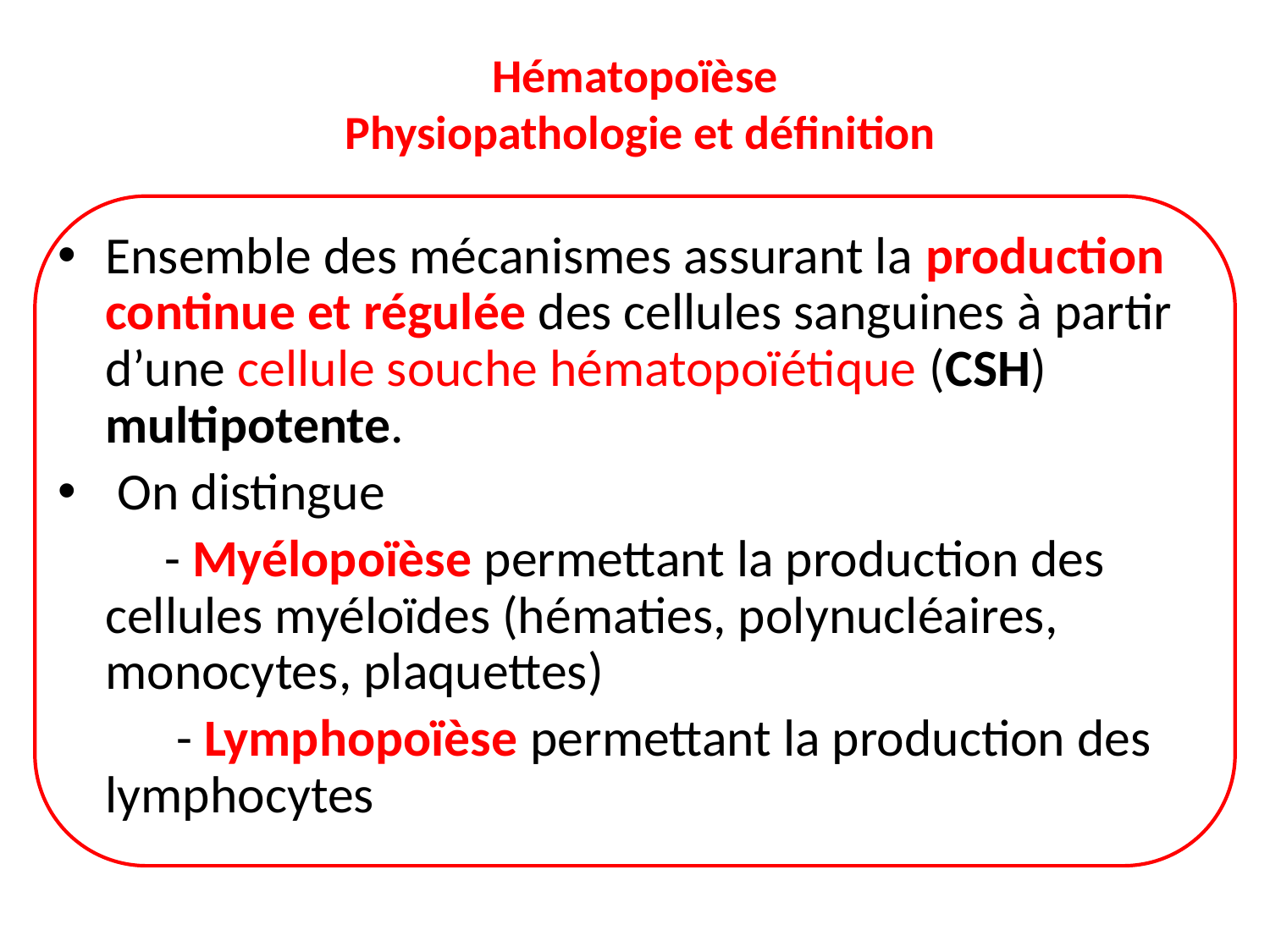

# Hématopoïèse Physiopathologie et définition

Ensemble des mécanismes assurant la production continue et régulée des cellules sanguines à partir d’une cellule souche hématopoïétique (CSH) multipotente.
 On distingue
         - Myélopoïèse permettant la production des cellules myéloïdes (hématies, polynucléaires, monocytes, plaquettes)
          - Lymphopoïèse permettant la production des lymphocytes